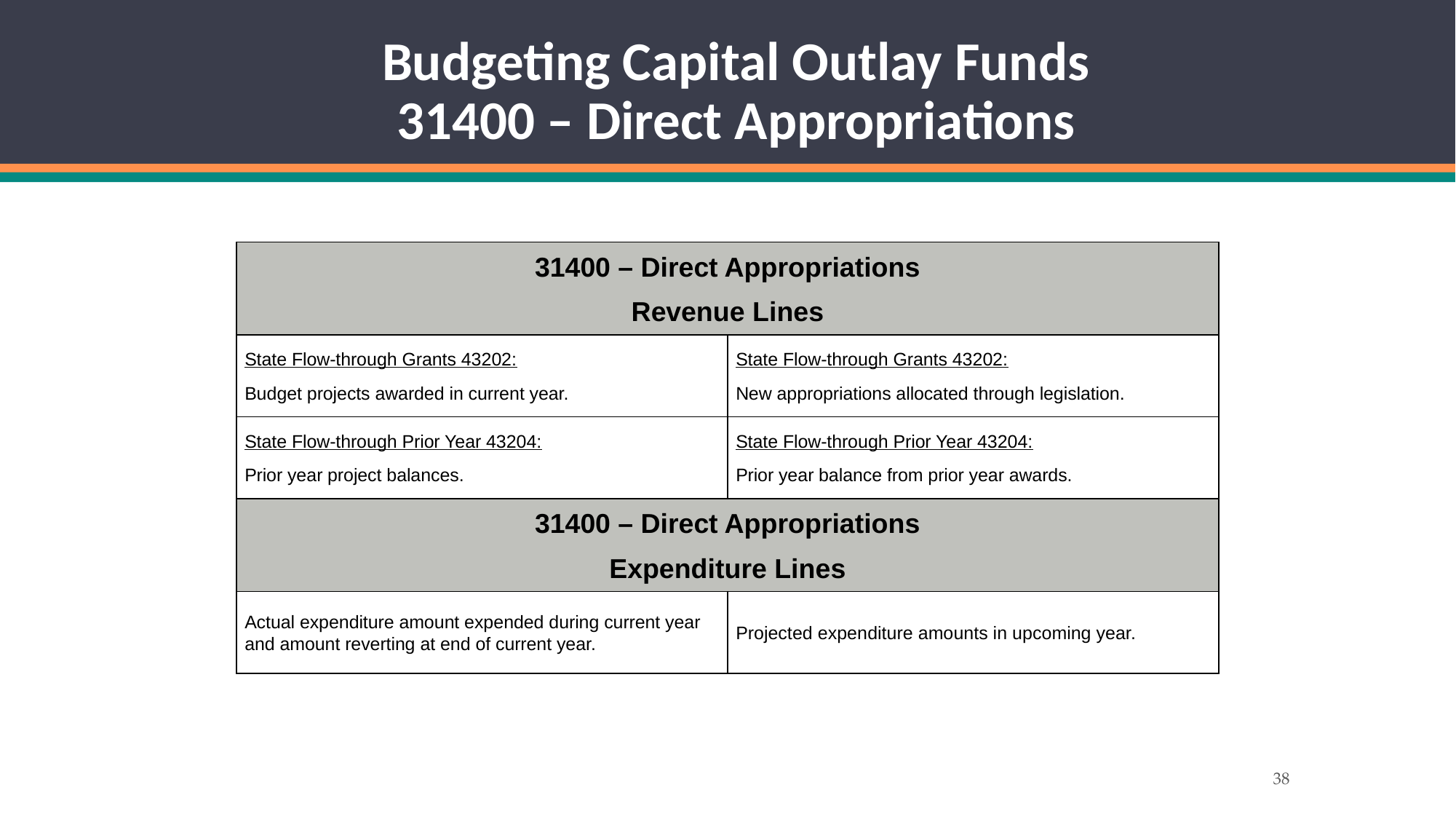

# Budgeting Capital Outlay Funds 31400 – Direct Appropriations
| 31400 – Direct Appropriations Revenue Lines |  |
| --- | --- |
| State Flow-through Grants 43202: Budget projects awarded in current year. | State Flow-through Grants 43202: New appropriations allocated through legislation. |
| State Flow-through Prior Year 43204: Prior year project balances. | State Flow-through Prior Year 43204: Prior year balance from prior year awards. |
| 31400 – Direct Appropriations Expenditure Lines |  |
| Actual expenditure amount expended during current year and amount reverting at end of current year. | Projected expenditure amounts in upcoming year. |
38